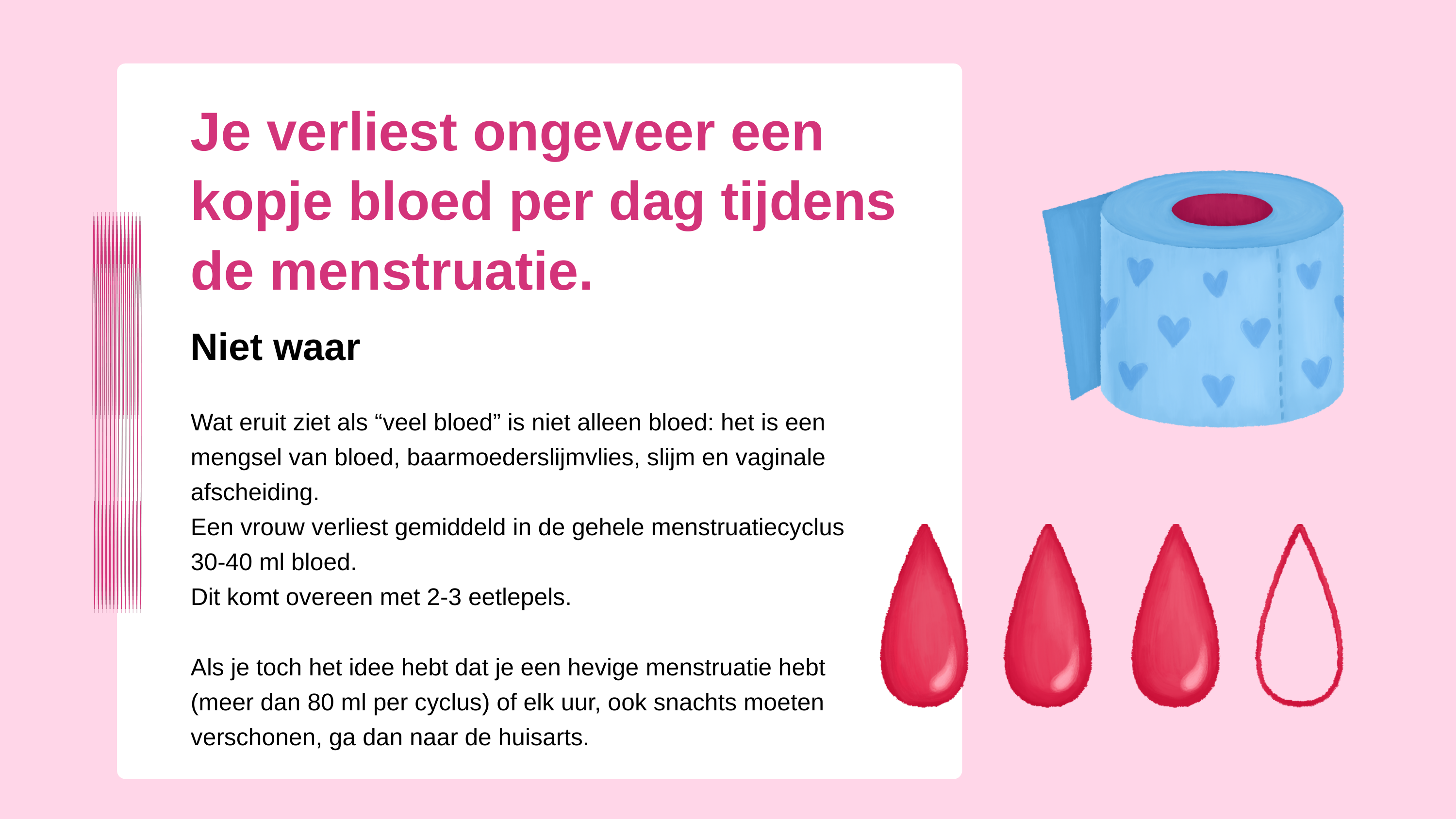

Je verliest ongeveer een kopje bloed per dag tijdens de menstruatie.

Niet waar

Wat eruit ziet als “veel bloed” is niet alleen bloed: het is een mengsel van bloed, baarmoederslijmvlies, slijm en vaginale afscheiding.
Een vrouw verliest gemiddeld in de gehele menstruatiecyclus 30-40 ml bloed.
Dit komt overeen met 2-3 eetlepels.

Als je toch het idee hebt dat je een hevige menstruatie hebt (meer dan 80 ml per cyclus) of elk uur, ook snachts moeten verschonen, ga dan naar de huisarts.